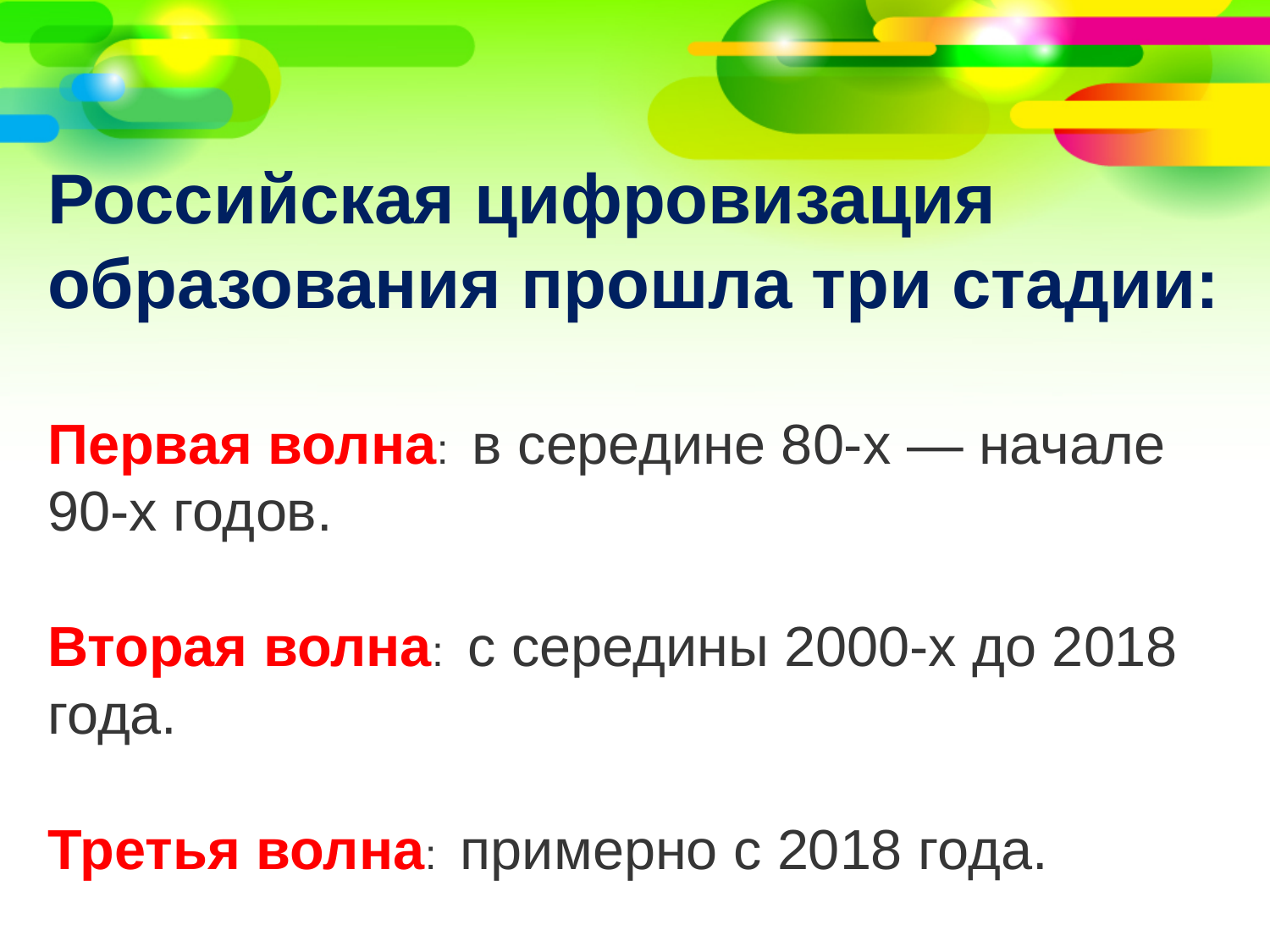

# Российская цифровизация образования прошла три стадии: Первая волна:  в середине 80-х — начале 90-х годов. Вторая волна:  с середины 2000-х до 2018 года. Третья волна:  примерно с 2018 года.